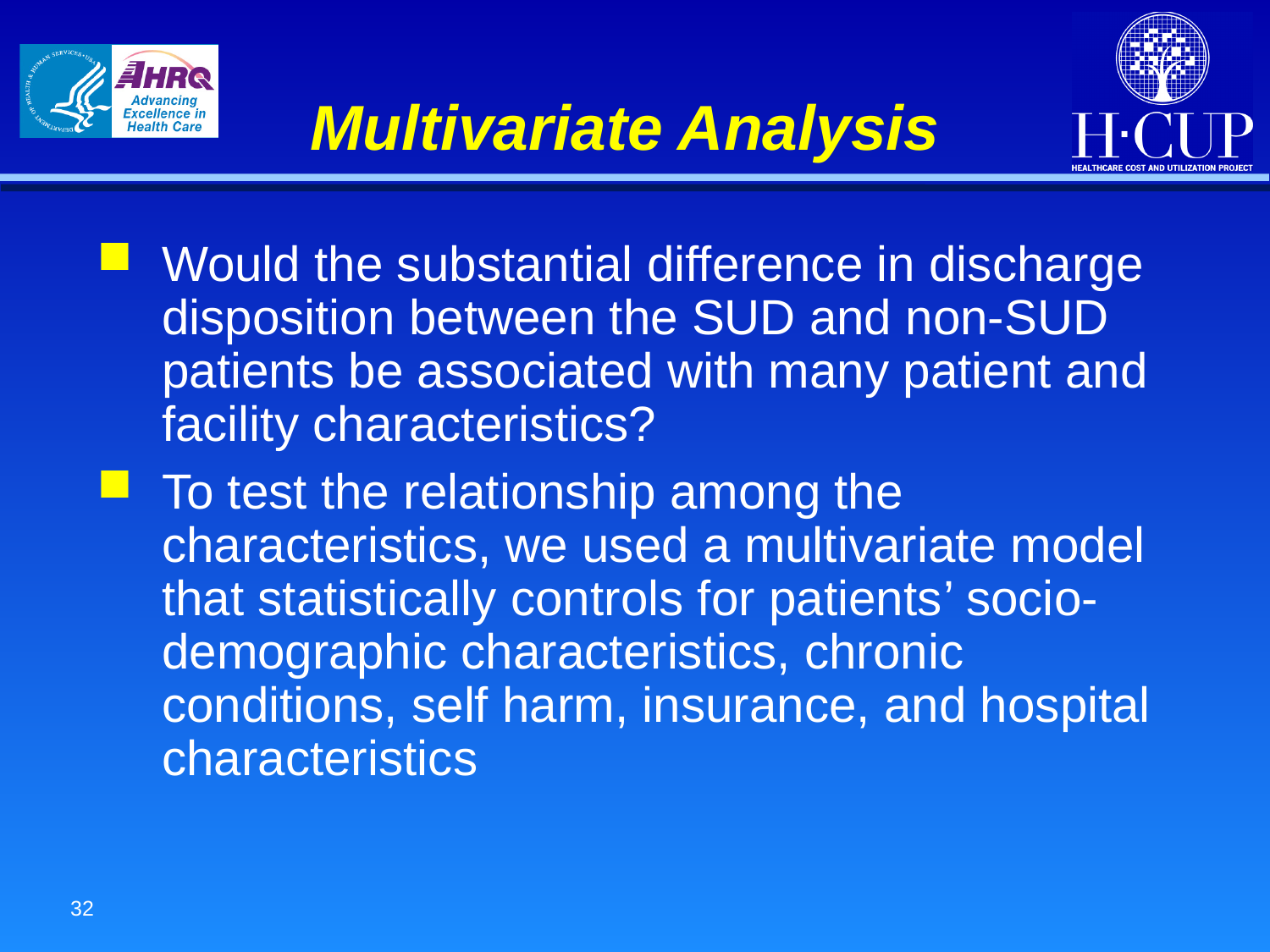

# Multivariate Analysis
Would the substantial difference in discharge disposition between the SUD and non-SUD patients be associated with many patient and facility characteristics?
To test the relationship among the characteristics, we used a multivariate model that statistically controls for patients’ socio-demographic characteristics, chronic conditions, self harm, insurance, and hospital characteristics
32